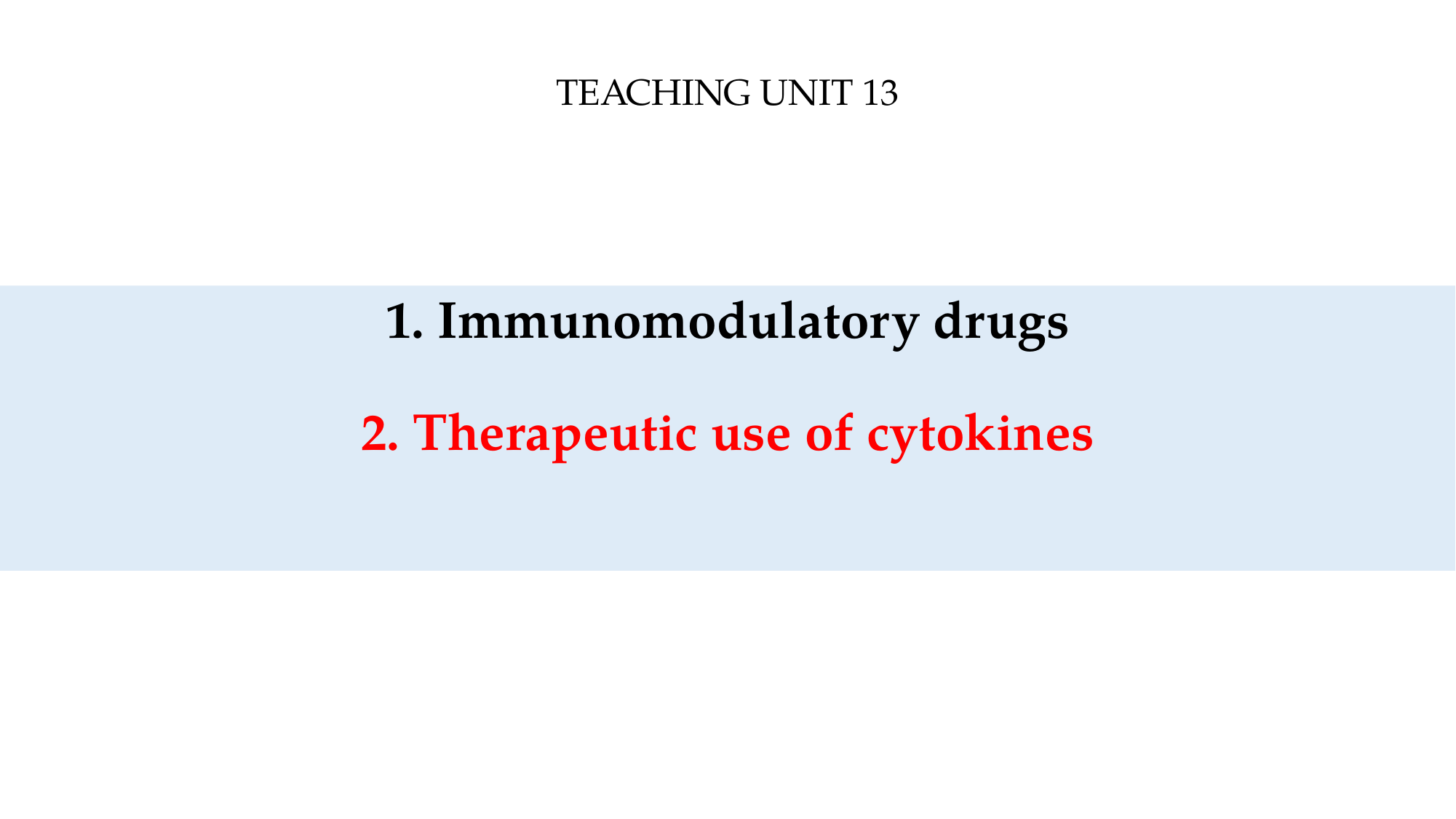

TEACHING UNIT 13
# 1. Immunomodulatory drugs 2. Therapeutic use of cytokines